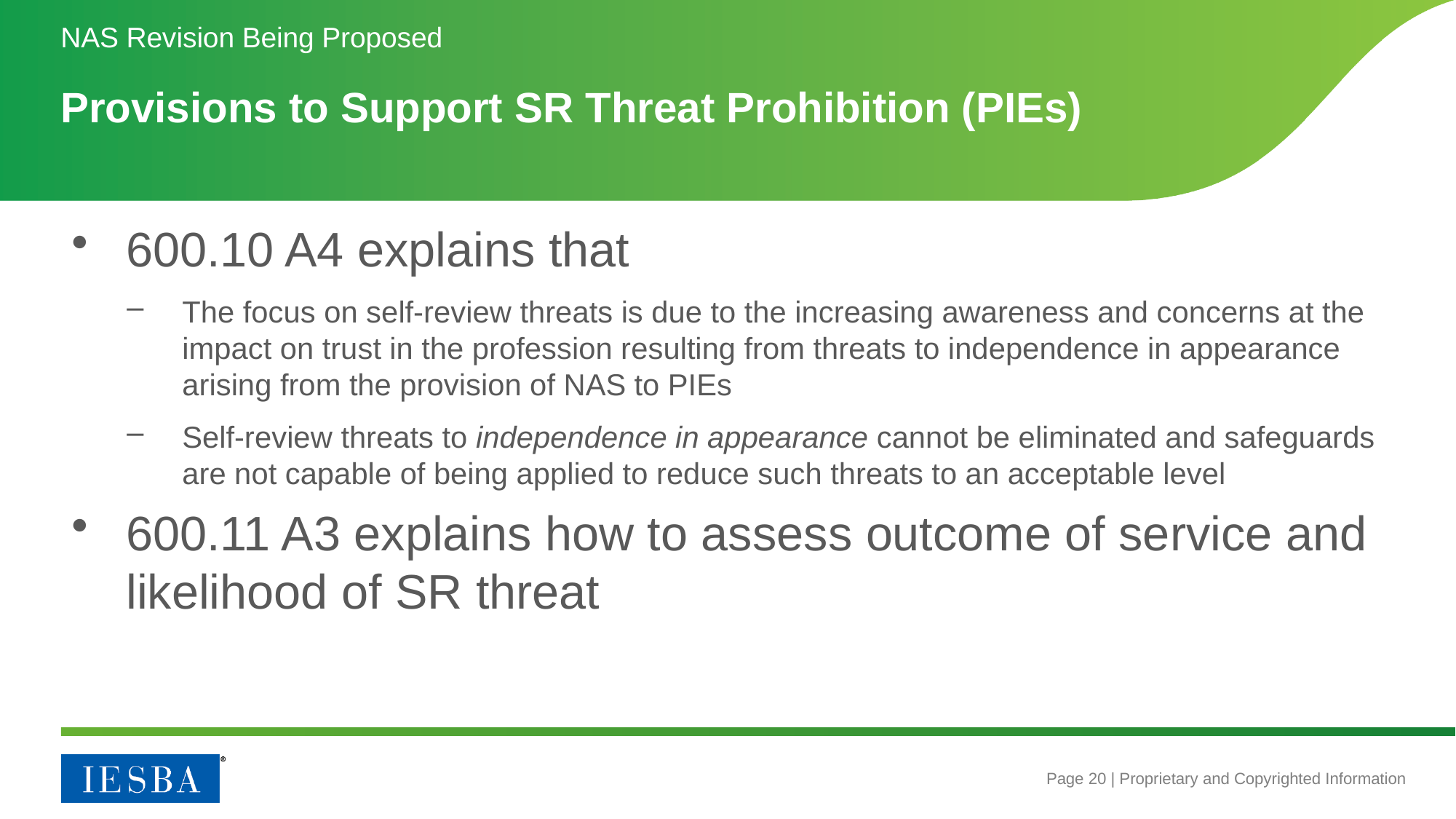

NAS Revision Being Proposed

# Provisions to Support SR Threat Prohibition (PIEs)
600.10 A4 explains that
The focus on self-review threats is due to the increasing awareness and concerns at the impact on trust in the profession resulting from threats to independence in appearance arising from the provision of NAS to PIEs
Self-review threats to independence in appearance cannot be eliminated and safeguards are not capable of being applied to reduce such threats to an acceptable level
600.11 A3 explains how to assess outcome of service and likelihood of SR threat